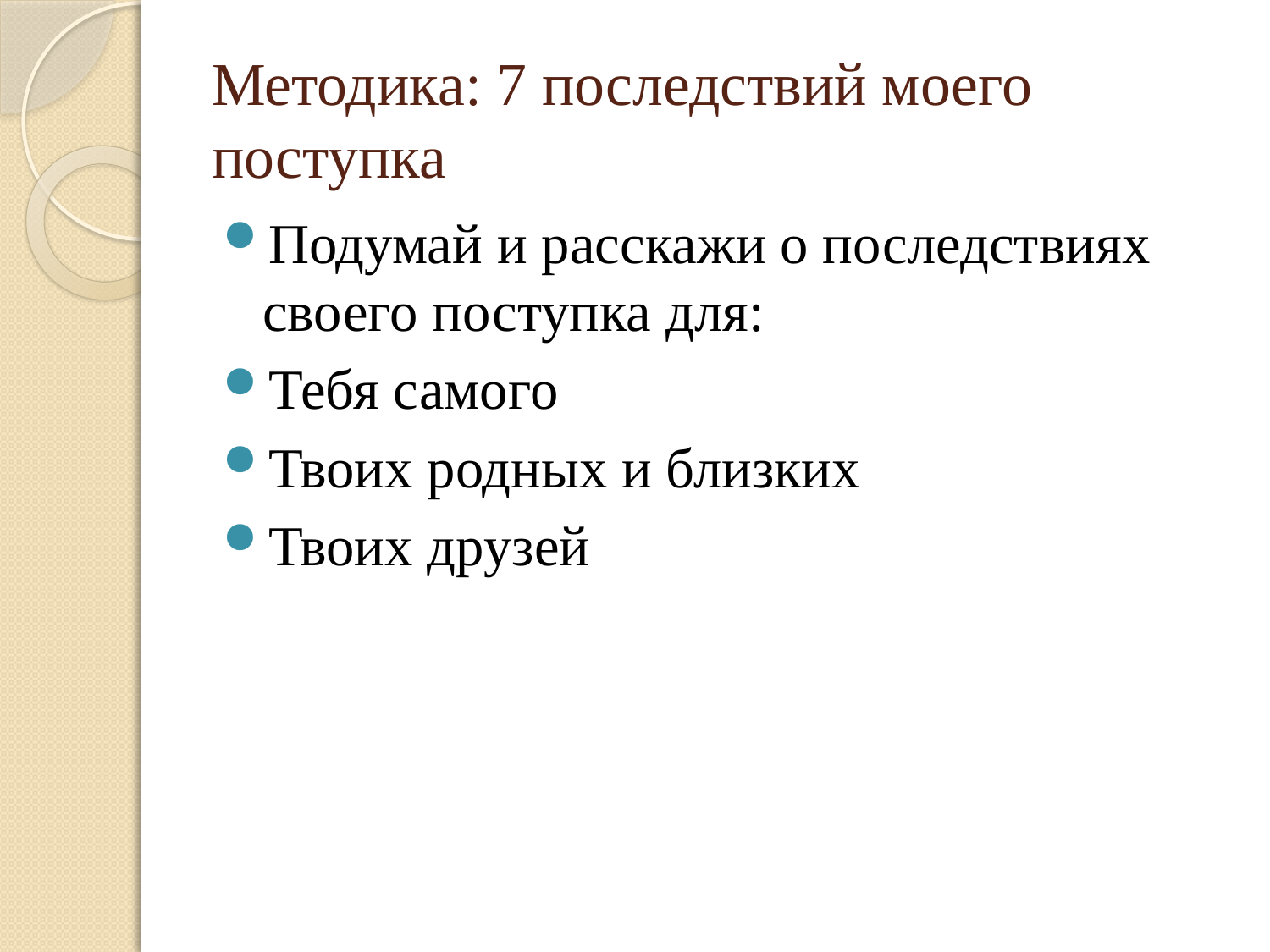

# Методика: 7 последствий моего поступка
Подумай и расскажи о последствиях своего поступка для:
Тебя самого
Твоих родных и близких
Твоих друзей